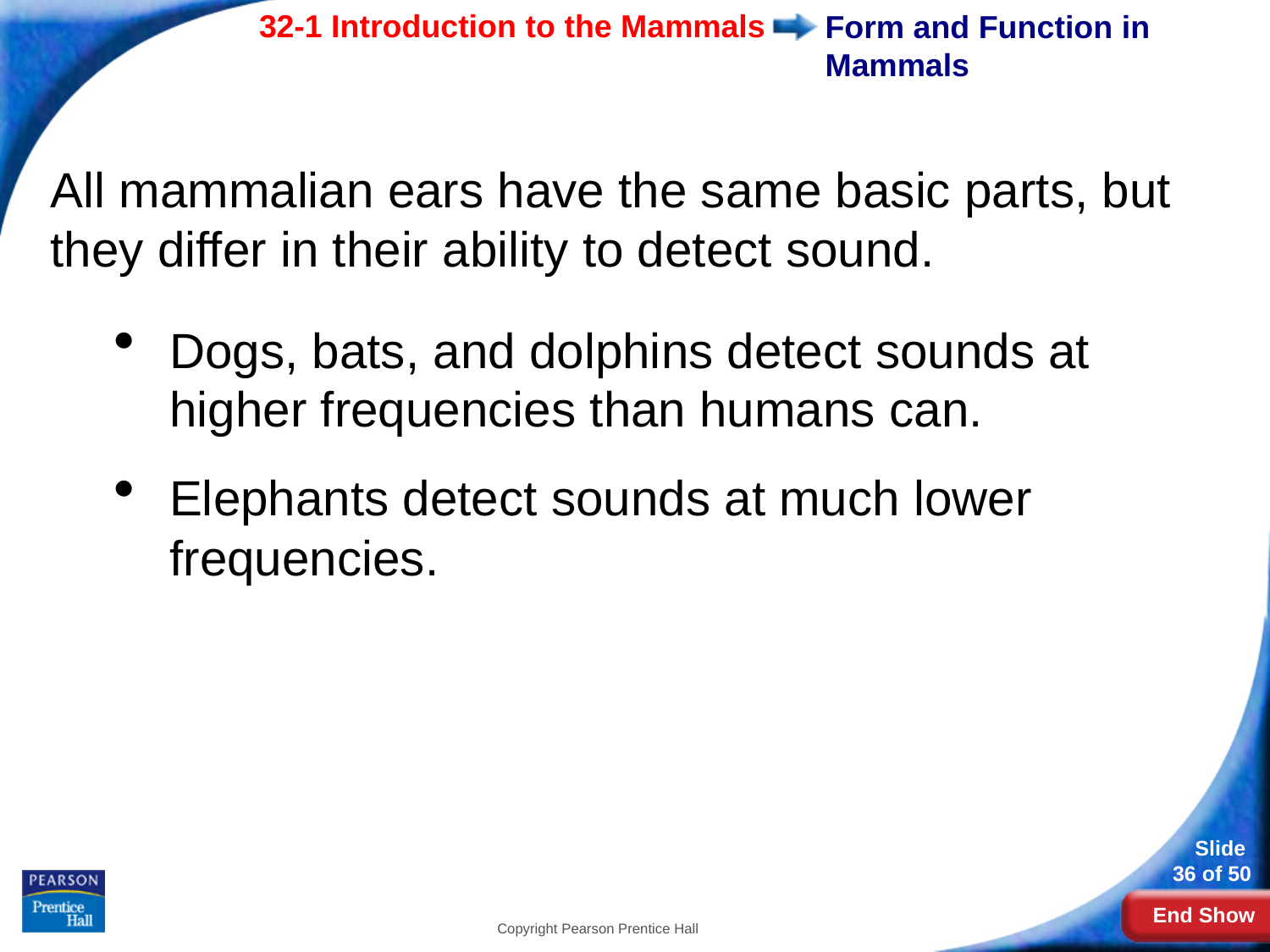

# Form and Function in Mammals
All mammalian ears have the same basic parts, but they differ in their ability to detect sound.
Dogs, bats, and dolphins detect sounds at higher frequencies than humans can.
Elephants detect sounds at much lower frequencies.

Copyright Pearson Prentice Hall